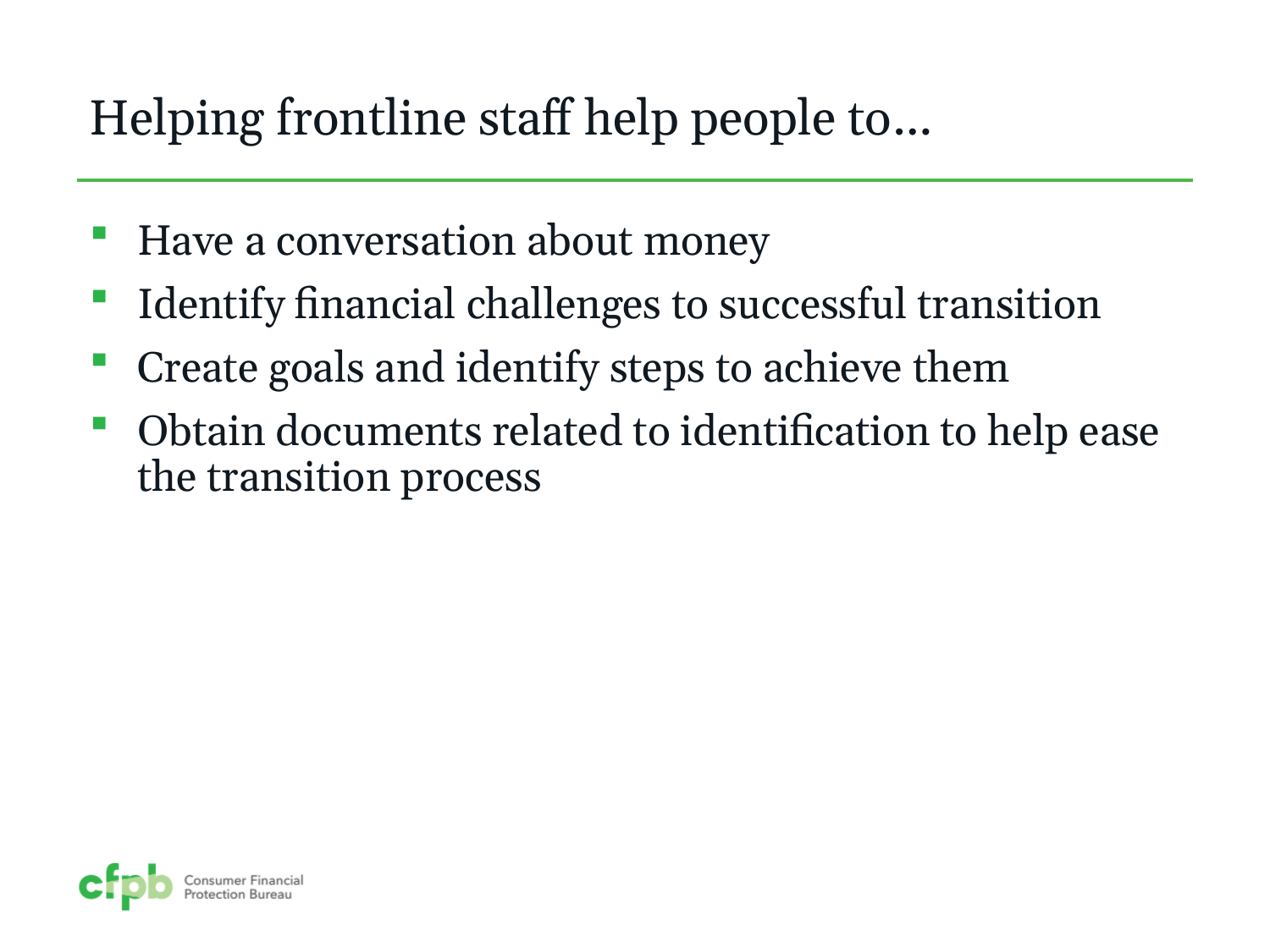

# Helping frontline staff help people to…
Have a conversation about money
Identify financial challenges to successful transition
Create goals and identify steps to achieve them
Obtain documents related to identification to help ease the transition process